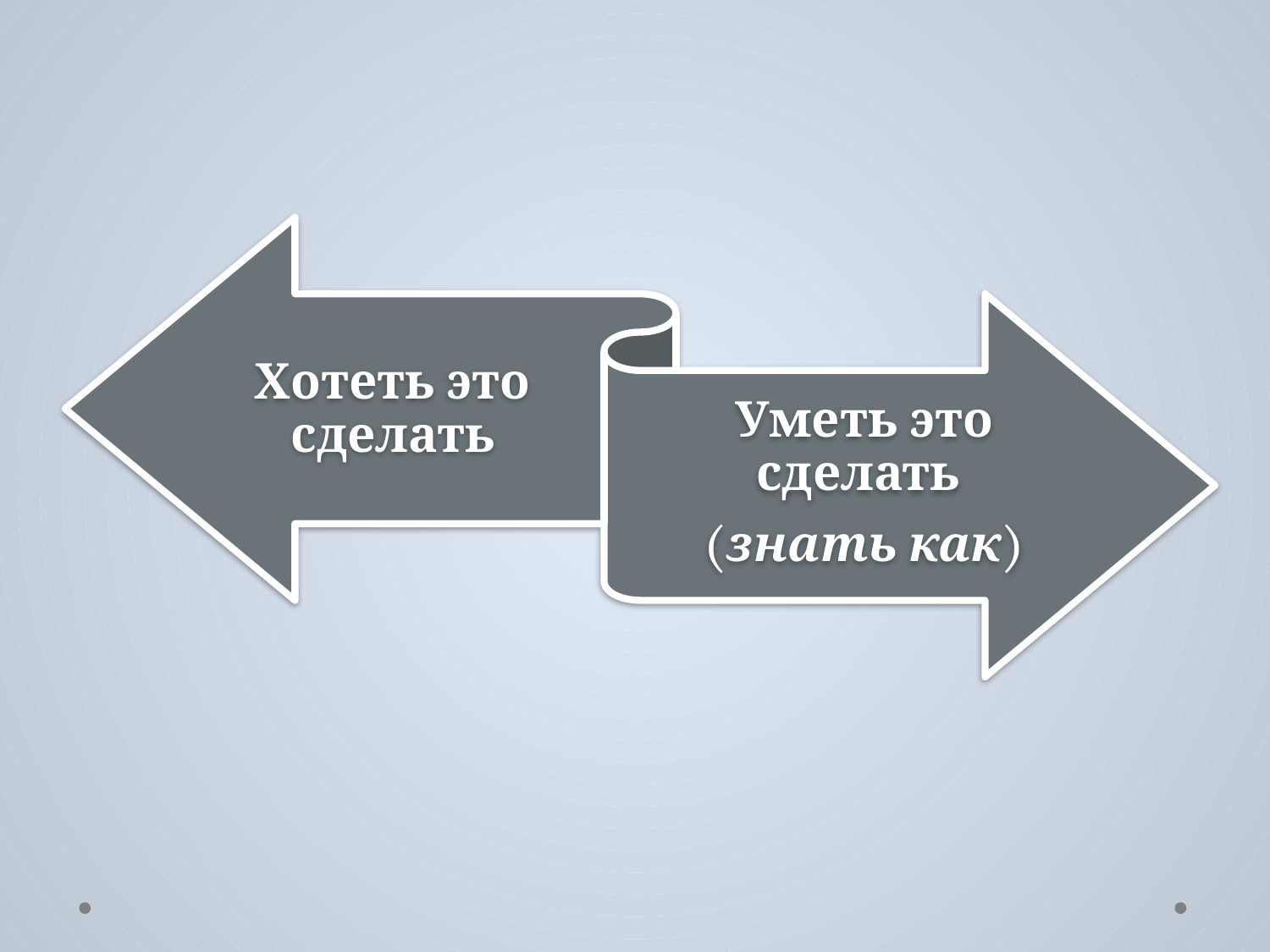

Хотеть это сделать
Уметь это сделать
(знать как)